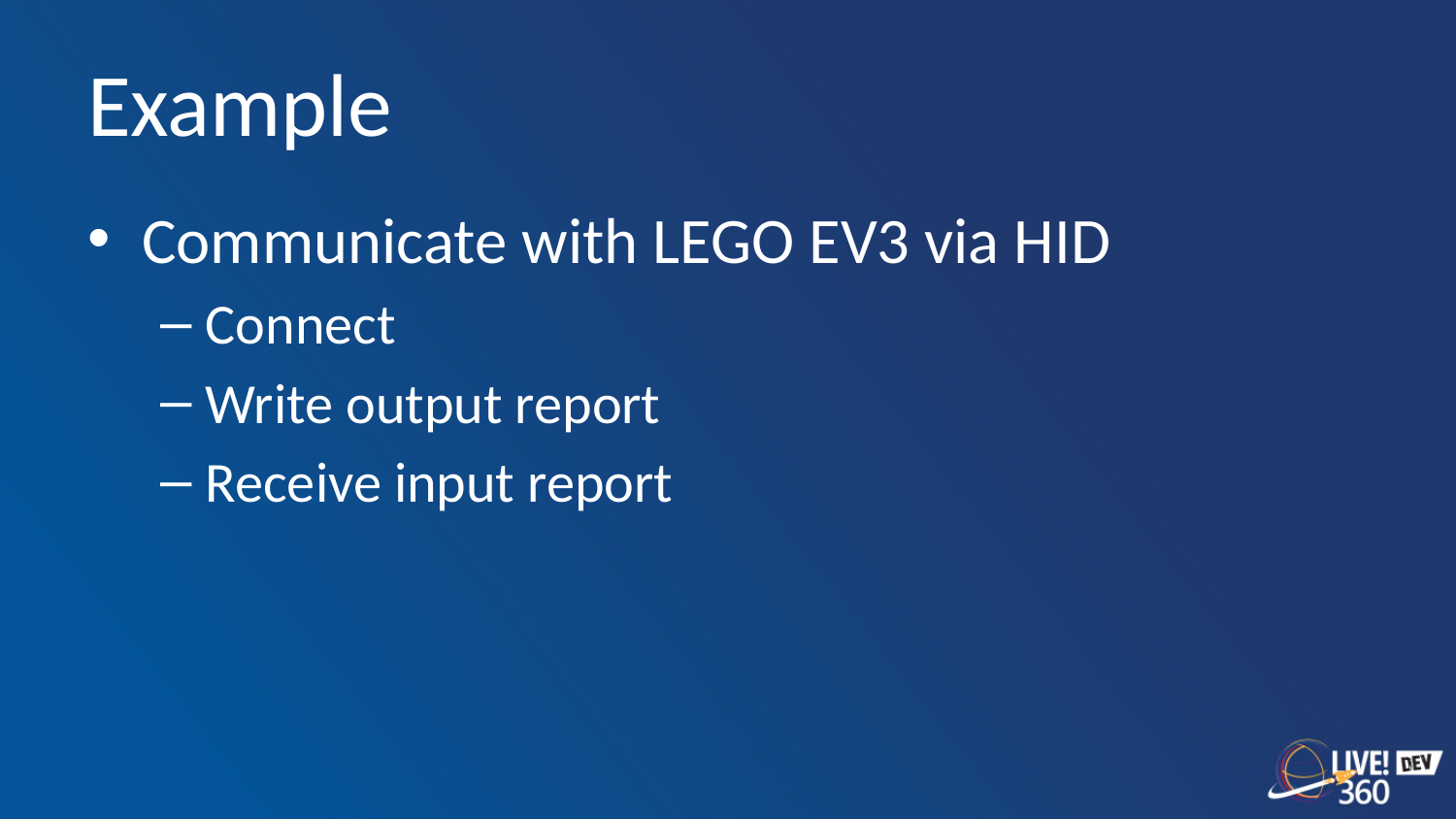

# Example
Communicate with LEGO EV3 via HID
Connect
Write output report
Receive input report